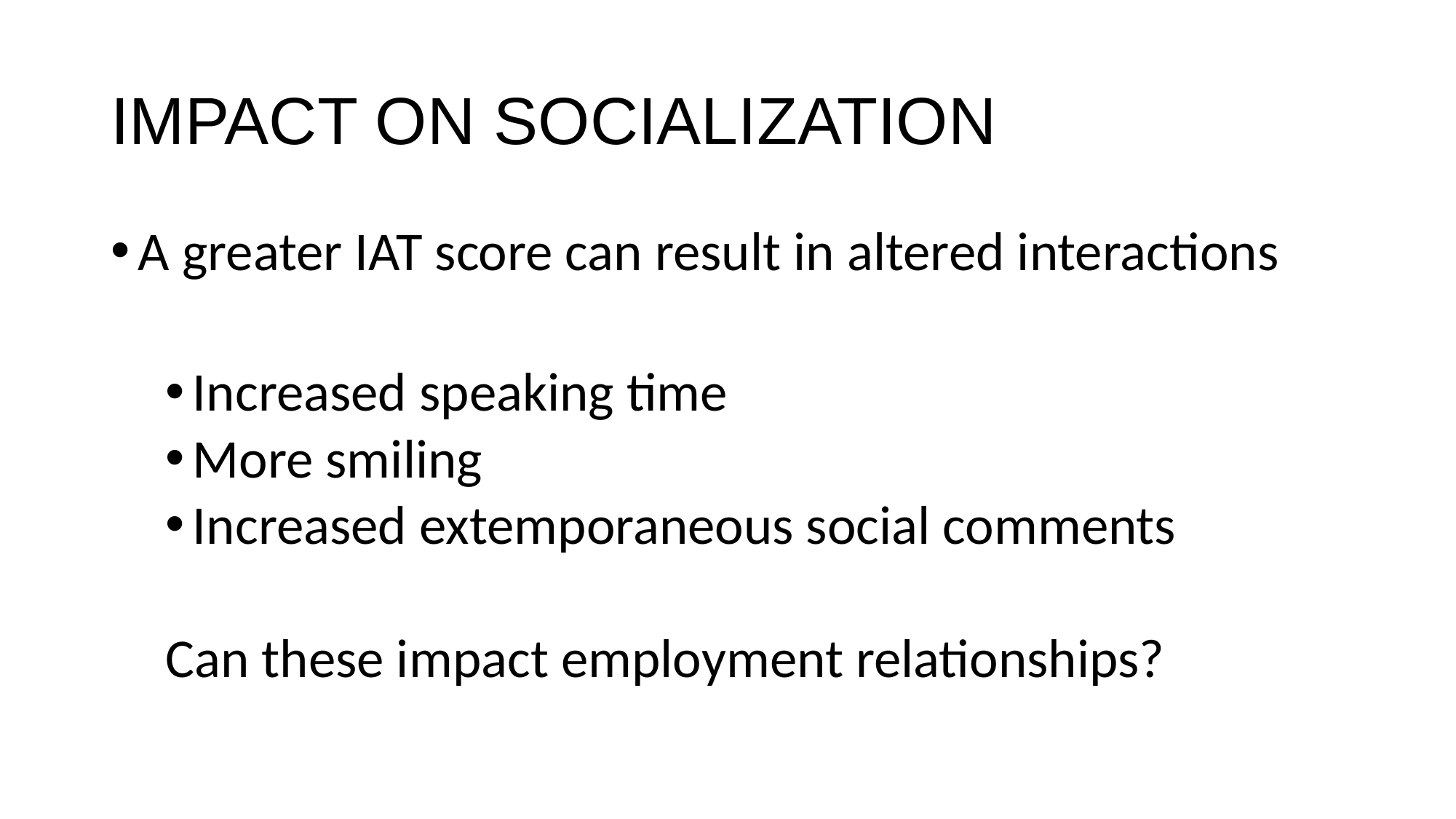

# IMPACT ON SOCIALIZATION
A greater IAT score can result in altered interactions

Increased speaking time
More smiling
Increased extemporaneous social comments

Can these impact employment relationships?